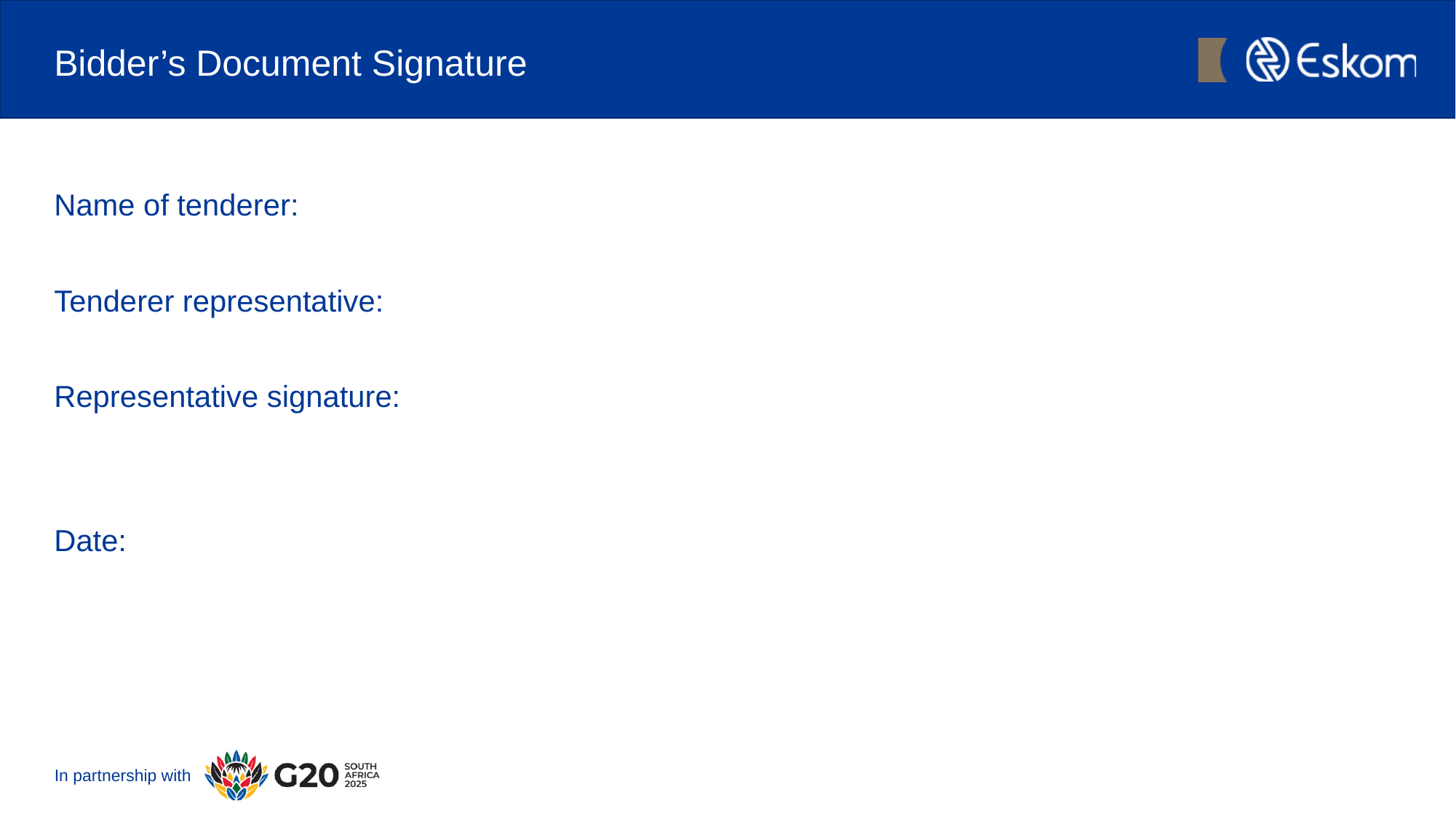

# Bidder’s Document Signature

Name of tenderer:

Tenderer representative:

Representative signature:

Date: